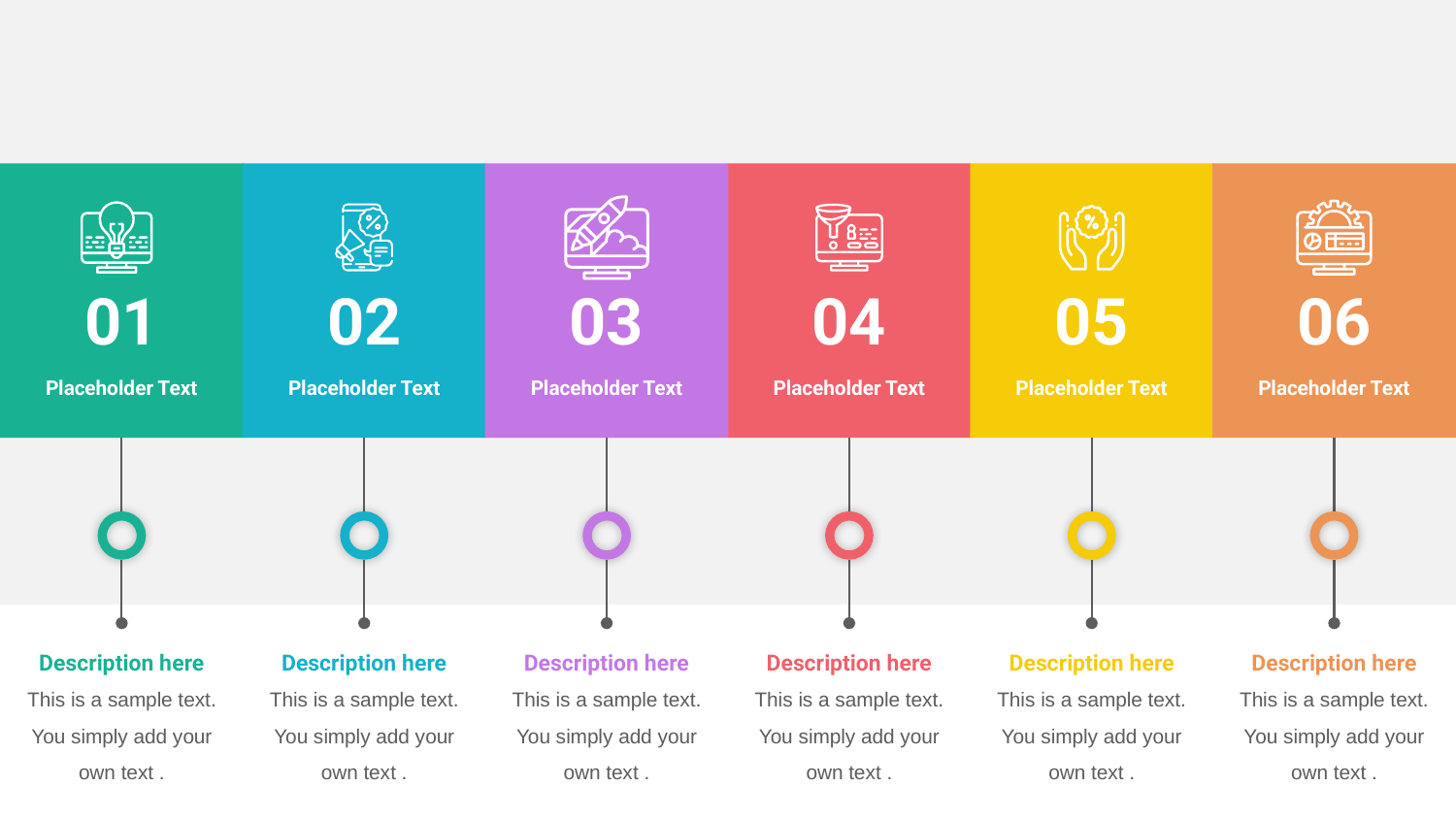

01
02
03
04
05
06
Placeholder Text
Placeholder Text
Placeholder Text
Placeholder Text
Placeholder Text
Placeholder Text

Description here
This is a sample text. You simply add your own text .
Description here
This is a sample text. You simply add your own text .
Description here
This is a sample text. You simply add your own text .
Description here
This is a sample text. You simply add your own text .
Description here
This is a sample text. You simply add your own text .
Description here
This is a sample text. You simply add your own text .